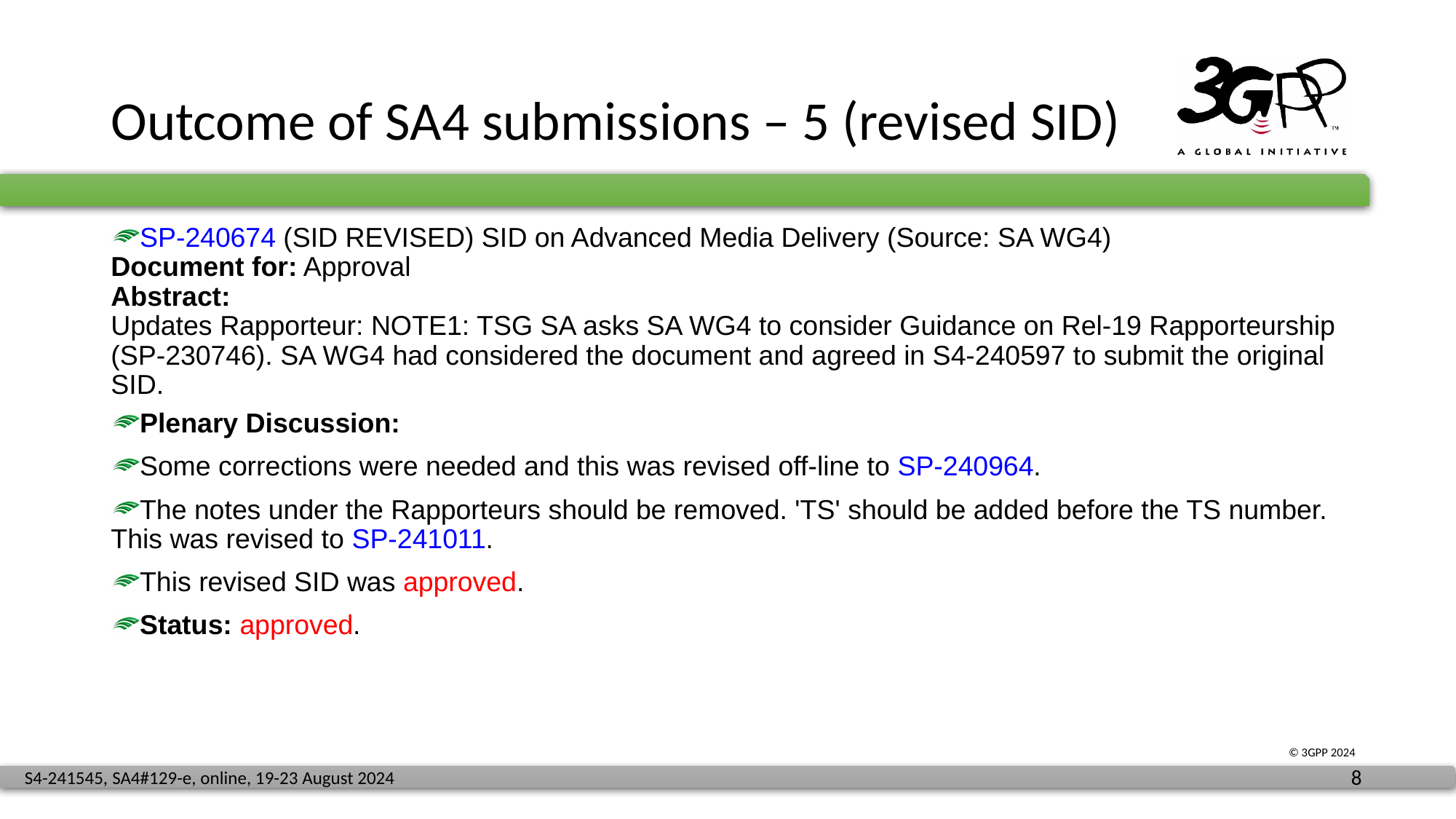

# Outcome of SA4 submissions – 5 (revised SID)
SP-240674 (SID REVISED) SID on Advanced Media Delivery (Source: SA WG4)
Document for: Approval
Abstract:
Updates Rapporteur: NOTE1: TSG SA asks SA WG4 to consider Guidance on Rel-19 Rapporteurship (SP-230746). SA WG4 had considered the document and agreed in S4-240597 to submit the original SID.
Plenary Discussion:
Some corrections were needed and this was revised off-line to SP-240964.
The notes under the Rapporteurs should be removed. 'TS' should be added before the TS number. This was revised to SP-241011.
This revised SID was approved.
Status: approved.